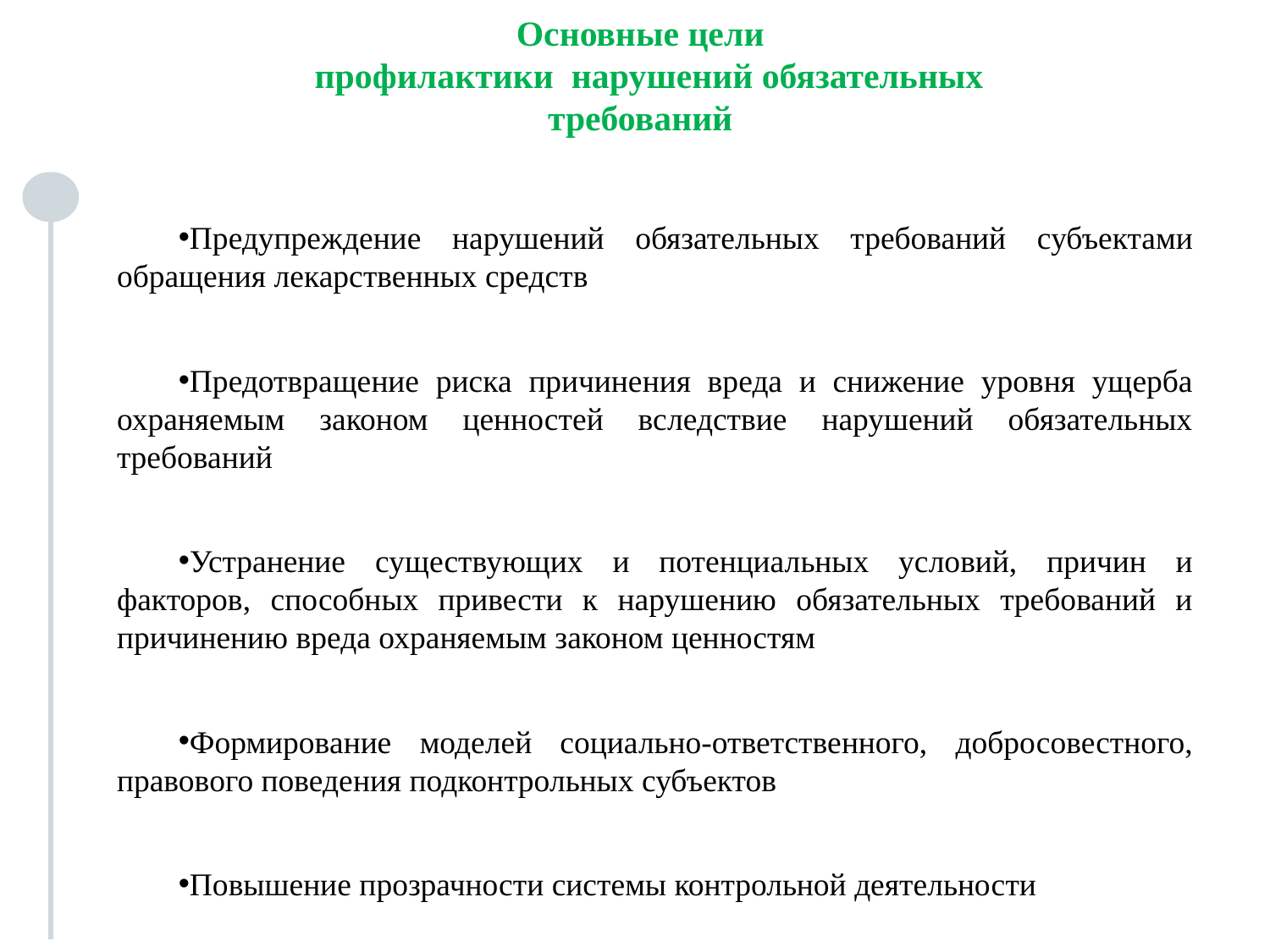

# Основные цели профилактики  нарушений обязательных требований

Предупреждение нарушений обязательных требований субъектами обращения лекарственных средств

Предотвращение риска причинения вреда и снижение уровня ущерба охраняемым законом ценностей вследствие нарушений обязательных требований

Устранение существующих и потенциальных условий, причин и факторов, способных привести к нарушению обязательных требований и причинению вреда охраняемым законом ценностям

Формирование моделей социально-ответственного, добросовестного, правового поведения подконтрольных субъектов

Повышение прозрачности системы контрольной деятельности